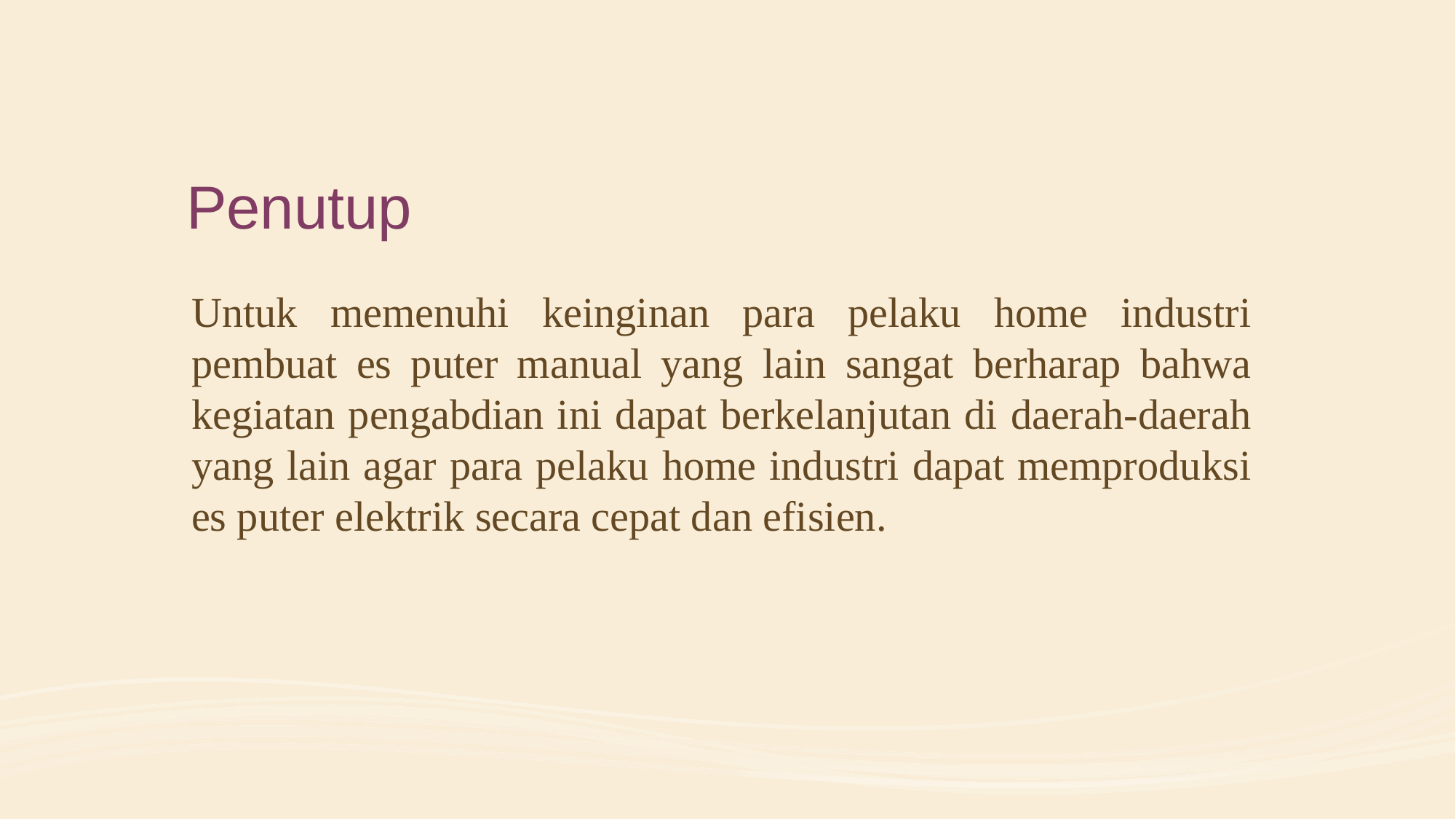

# Penutup
Untuk memenuhi keinginan para pelaku home industri pembuat es puter manual yang lain sangat berharap bahwa kegiatan pengabdian ini dapat berkelanjutan di daerah-daerah yang lain agar para pelaku home industri dapat memproduksi es puter elektrik secara cepat dan efisien.